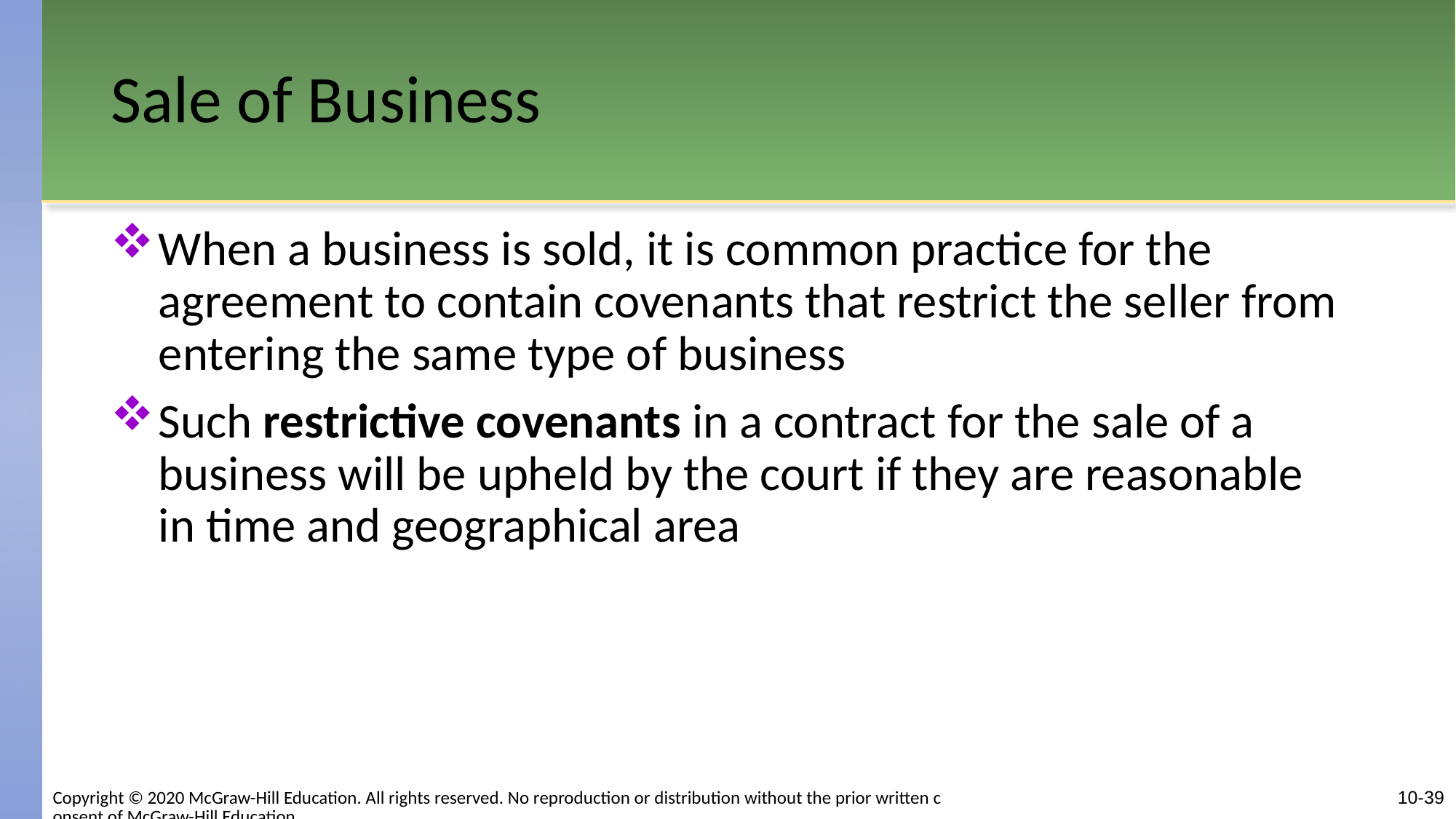

# Sale of Business
When a business is sold, it is common practice for the agreement to contain covenants that restrict the seller from entering the same type of business
Such restrictive covenants in a contract for the sale of a business will be upheld by the court if they are reasonable in time and geographical area

Copyright © 2020 McGraw-Hill Education. All rights reserved. No reproduction or distribution without the prior written consent of McGraw-Hill Education.
10-39